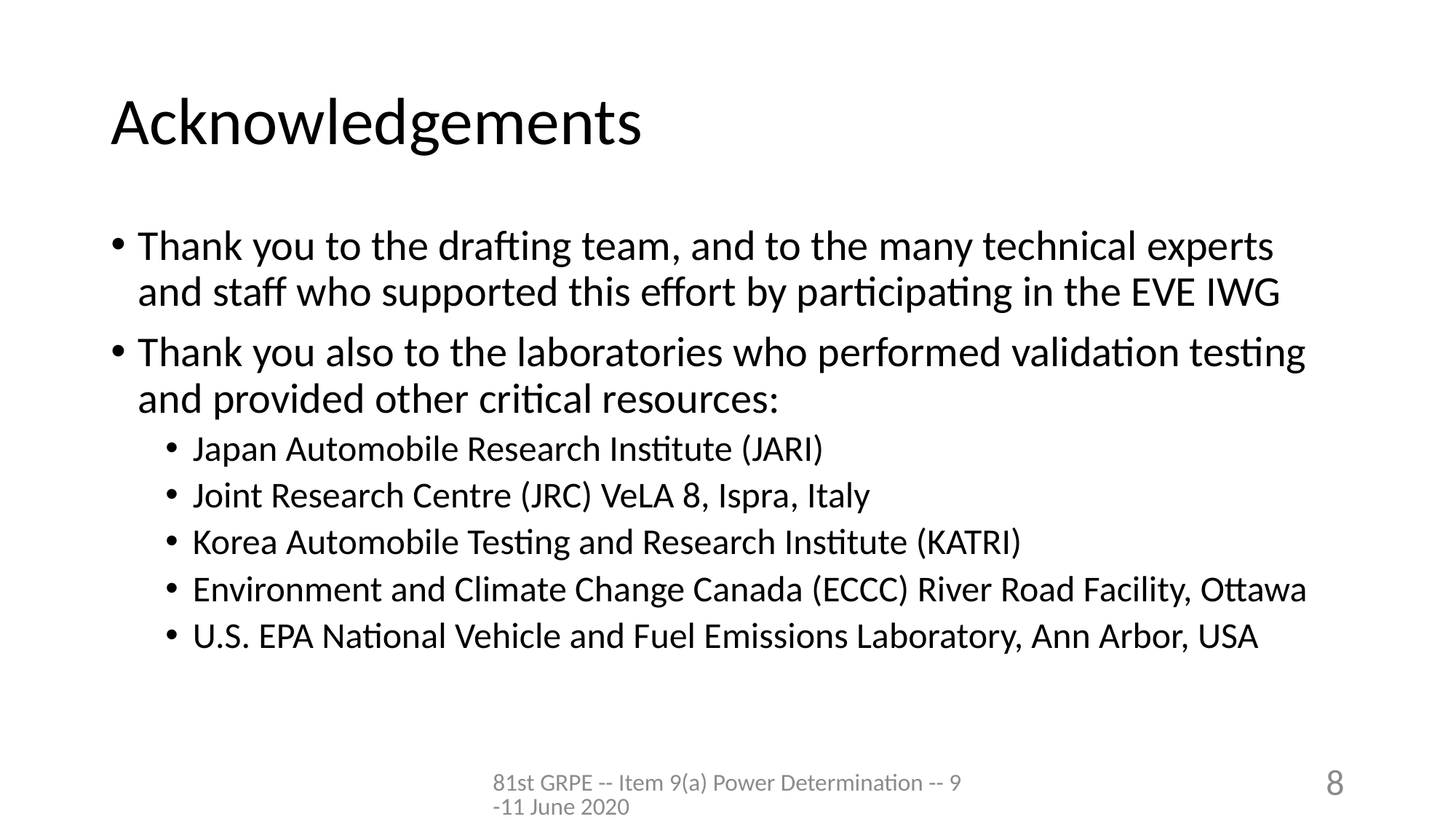

# Acknowledgements
Thank you to the drafting team, and to the many technical experts and staff who supported this effort by participating in the EVE IWG
Thank you also to the laboratories who performed validation testing and provided other critical resources:
Japan Automobile Research Institute (JARI)
Joint Research Centre (JRC) VeLA 8, Ispra, Italy
Korea Automobile Testing and Research Institute (KATRI)
Environment and Climate Change Canada (ECCC) River Road Facility, Ottawa
U.S. EPA National Vehicle and Fuel Emissions Laboratory, Ann Arbor, USA
81st GRPE -- Item 9(a) Power Determination -- 9-11 June 2020
8